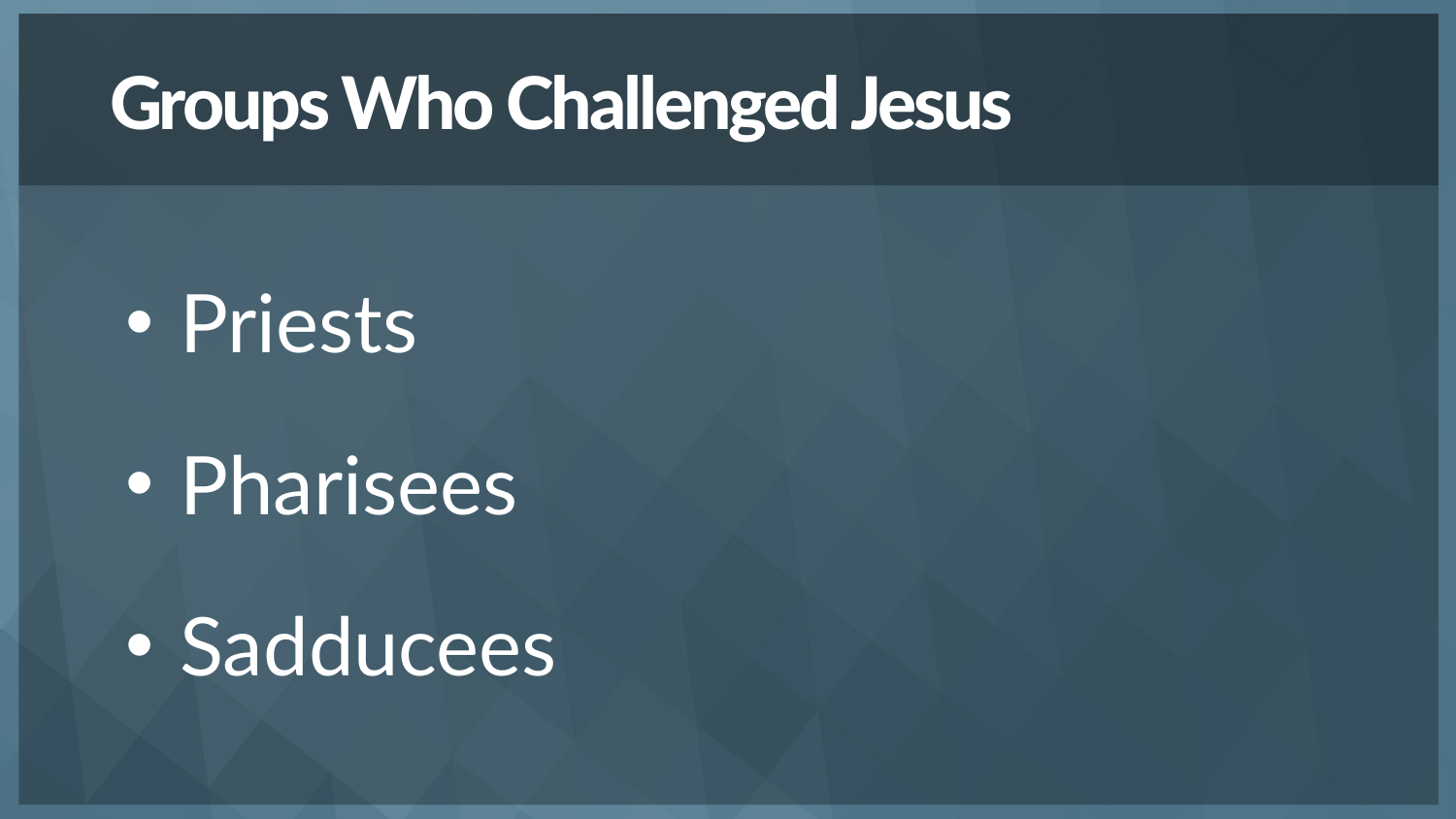

# Groups Who Challenged Jesus
Priests
Pharisees
Sadducees